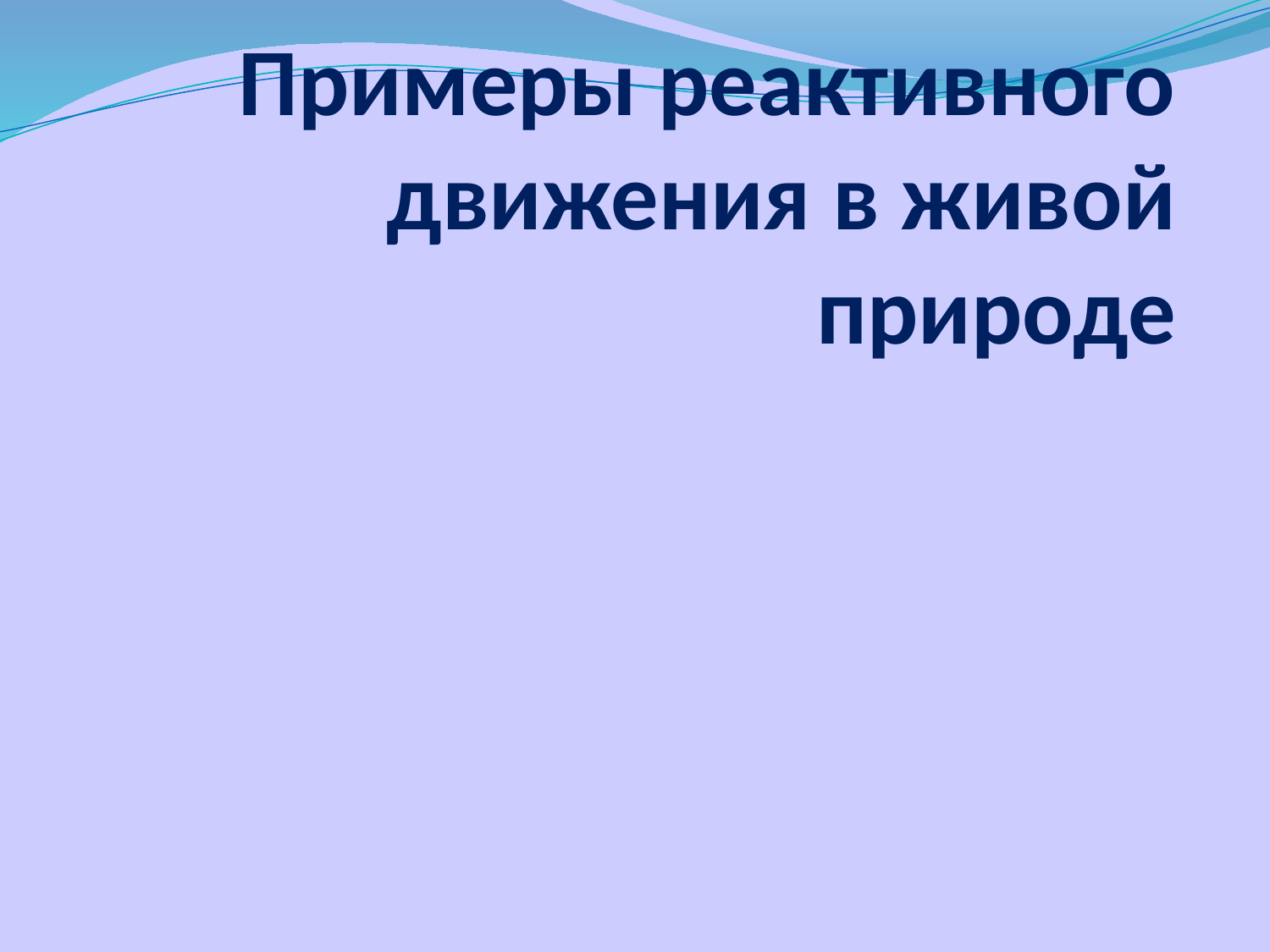

# Примеры реактивного движения в живой природе